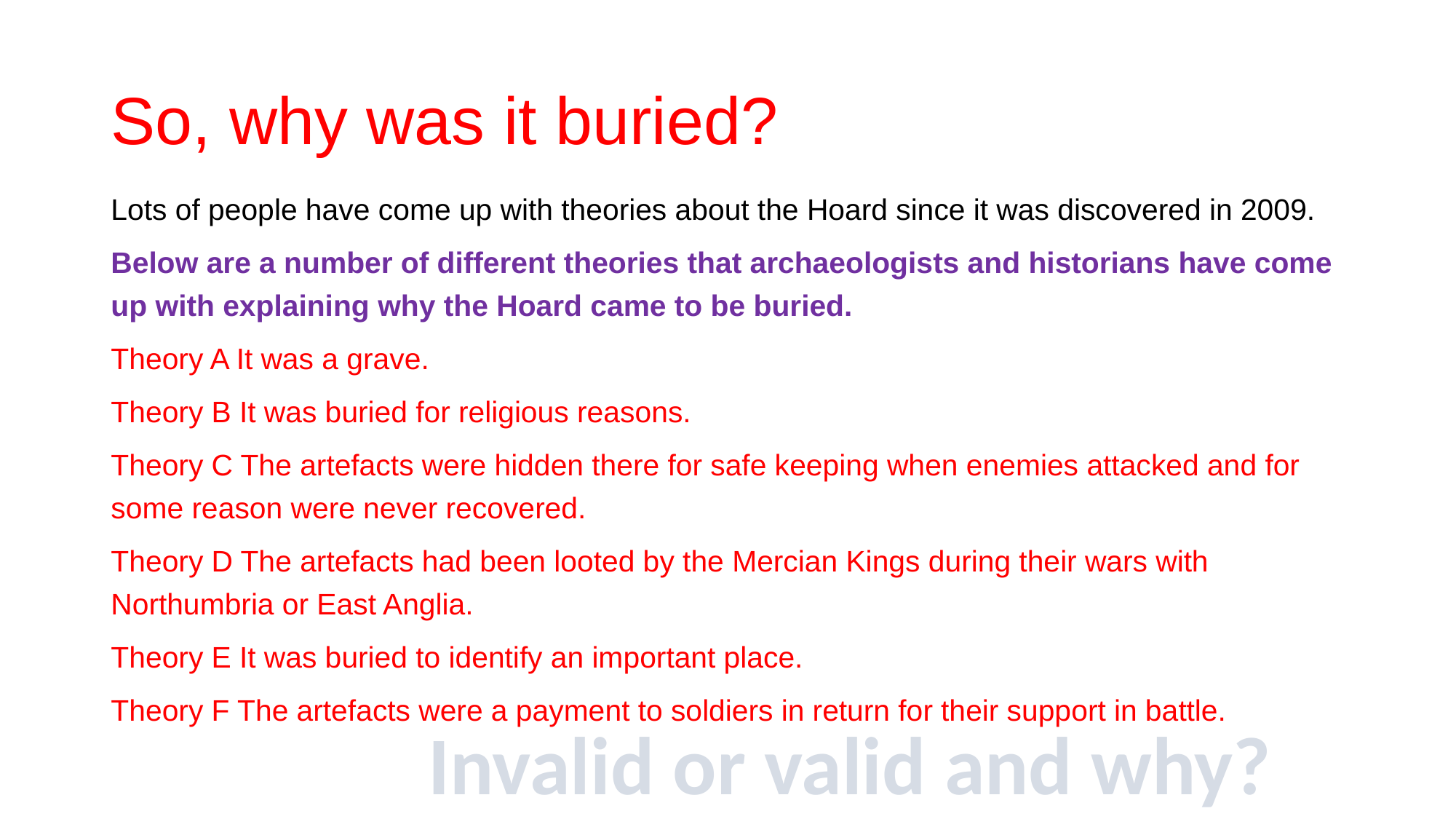

# So, why was it buried?
Lots of people have come up with theories about the Hoard since it was discovered in 2009.
Below are a number of different theories that archaeologists and historians have come up with explaining why the Hoard came to be buried.
Theory A It was a grave.
Theory B It was buried for religious reasons.
Theory C The artefacts were hidden there for safe keeping when enemies attacked and for some reason were never recovered.
Theory D The artefacts had been looted by the Mercian Kings during their wars with Northumbria or East Anglia.
Theory E It was buried to identify an important place.
Theory F The artefacts were a payment to soldiers in return for their support in battle.
Invalid or valid and why?